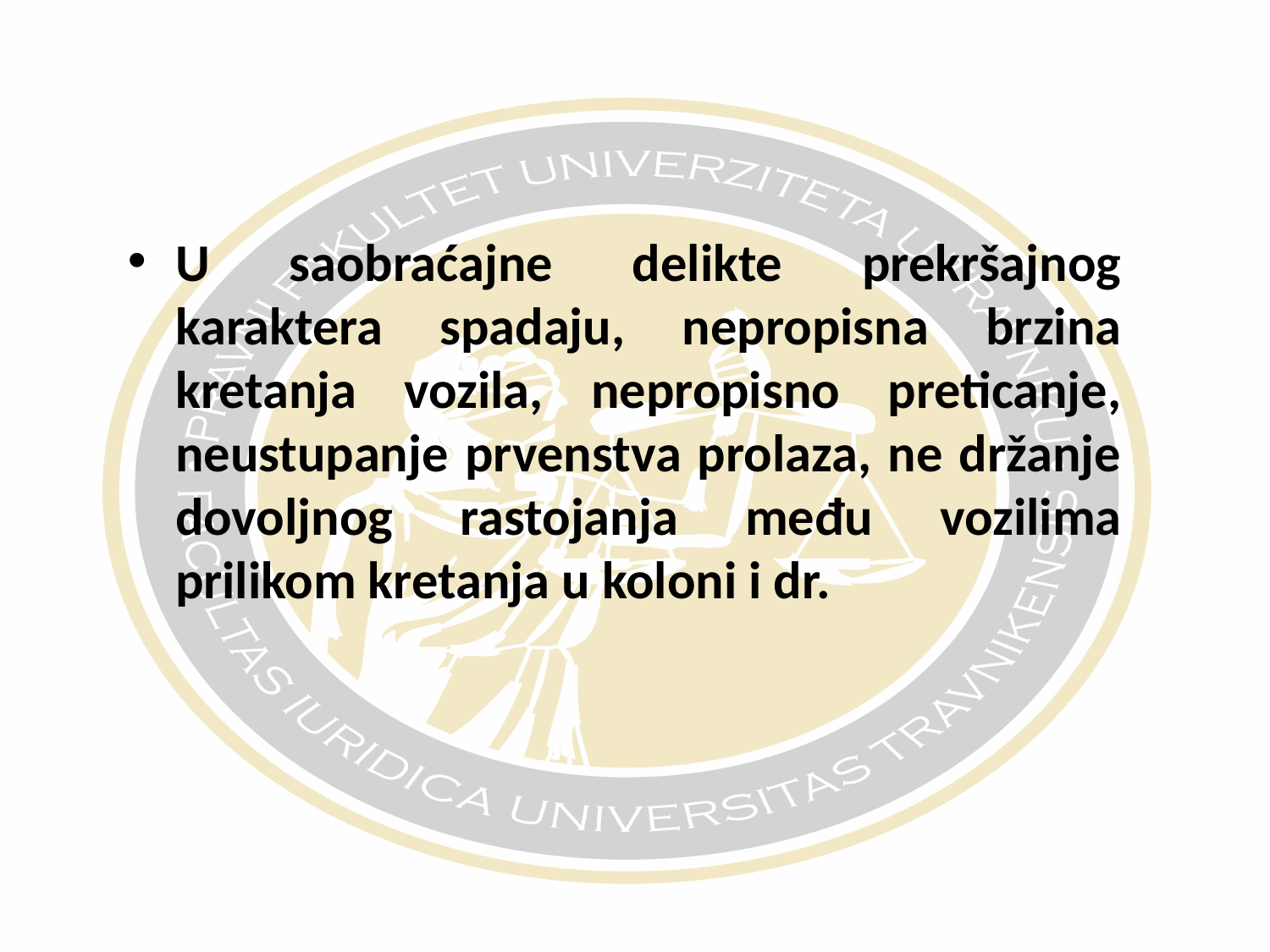

#
U saobraćajne delikte prekršajnog karaktera spadaju, nepropisna brzina kretanja vozila, nepropisno preticanje, neustupanje prvenstva prolaza, ne držanje dovoljnog rastojanja među vozilima prilikom kretanja u koloni i dr.